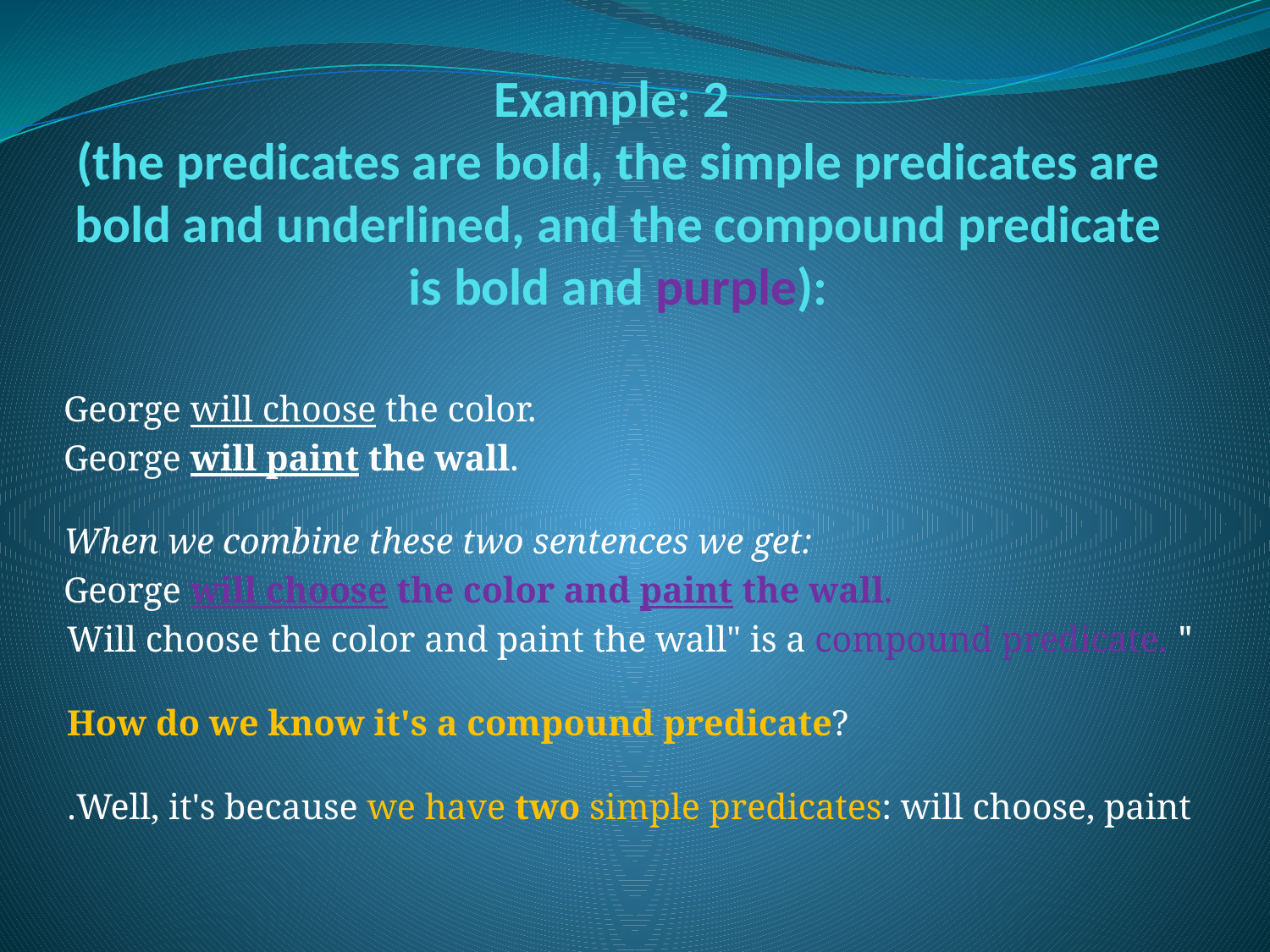

# Example: 2  (the predicates are bold, the simple predicates are bold and underlined, and the compound predicate is bold and purple):
George will choose the color.
George will paint the wall.
When we combine these two sentences we get:
George will choose the color and paint the wall.
"Will choose the color and paint the wall" is a compound predicate. 
How do we know it's a compound predicate?
Well, it's because we have two simple predicates: will choose, paint.